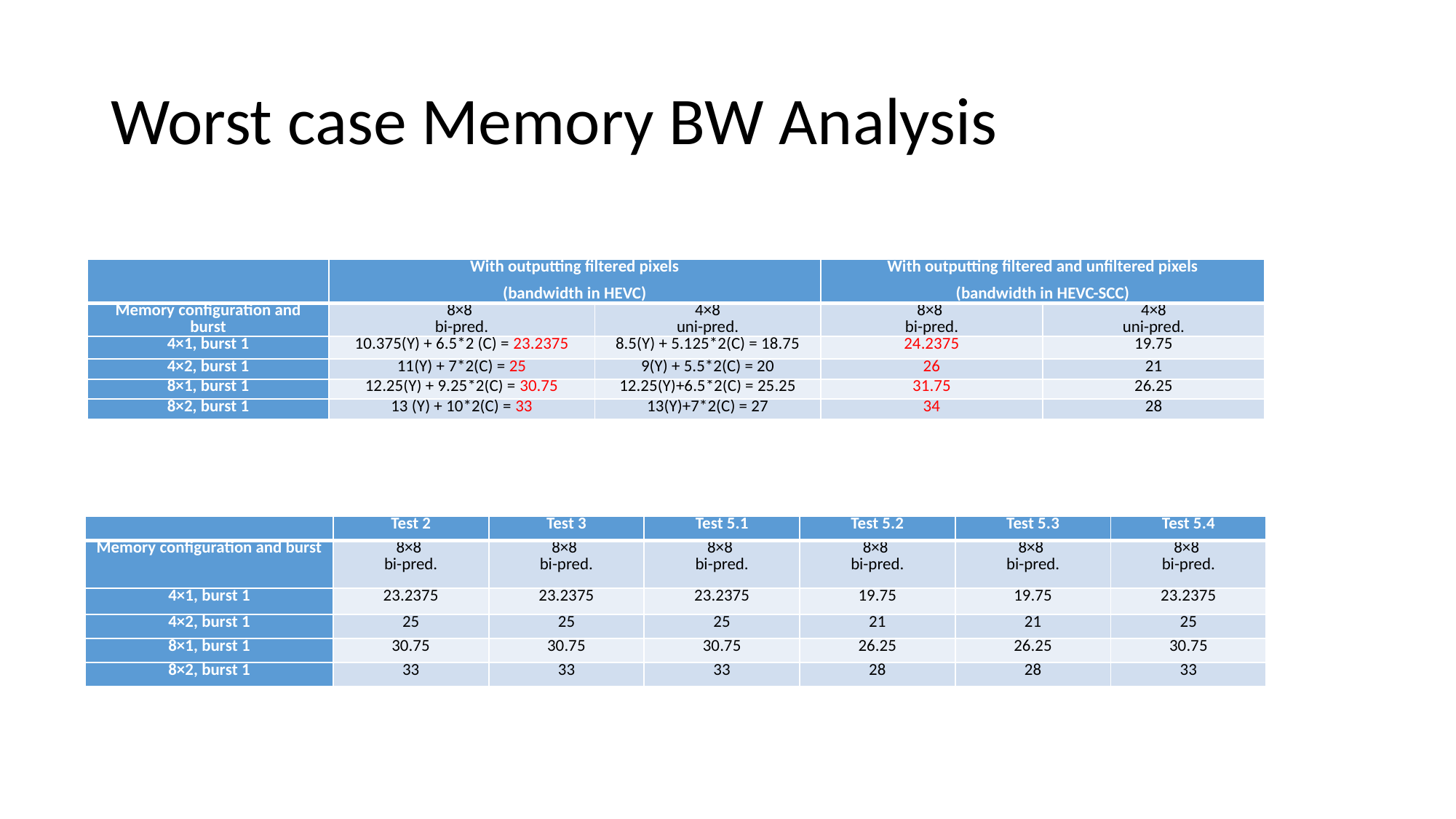

# Worst case Memory BW Analysis
|  | With outputting filtered pixels (bandwidth in HEVC) |  | With outputting filtered and unfiltered pixels (bandwidth in HEVC-SCC) |  |
| --- | --- | --- | --- | --- |
| Memory configuration and burst | 8×8 bi-pred. | 4×8 uni-pred. | 8×8 bi-pred. | 4×8 uni-pred. |
| 4×1, burst 1 | 10.375(Y) + 6.5\*2 (C) = 23.2375 | 8.5(Y) + 5.125\*2(C) = 18.75 | 24.2375 | 19.75 |
| 4×2, burst 1 | 11(Y) + 7\*2(C) = 25 | 9(Y) + 5.5\*2(C) = 20 | 26 | 21 |
| 8×1, burst 1 | 12.25(Y) + 9.25\*2(C) = 30.75 | 12.25(Y)+6.5\*2(C) = 25.25 | 31.75 | 26.25 |
| 8×2, burst 1 | 13 (Y) + 10\*2(C) = 33 | 13(Y)+7\*2(C) = 27 | 34 | 28 |
|  | Test 2 | Test 3 | Test 5.1 | Test 5.2 | Test 5.3 | Test 5.4 |
| --- | --- | --- | --- | --- | --- | --- |
| Memory configuration and burst | 8×8 bi-pred. | 8×8 bi-pred. | 8×8 bi-pred. | 8×8 bi-pred. | 8×8 bi-pred. | 8×8 bi-pred. |
| 4×1, burst 1 | 23.2375 | 23.2375 | 23.2375 | 19.75 | 19.75 | 23.2375 |
| 4×2, burst 1 | 25 | 25 | 25 | 21 | 21 | 25 |
| 8×1, burst 1 | 30.75 | 30.75 | 30.75 | 26.25 | 26.25 | 30.75 |
| 8×2, burst 1 | 33 | 33 | 33 | 28 | 28 | 33 |